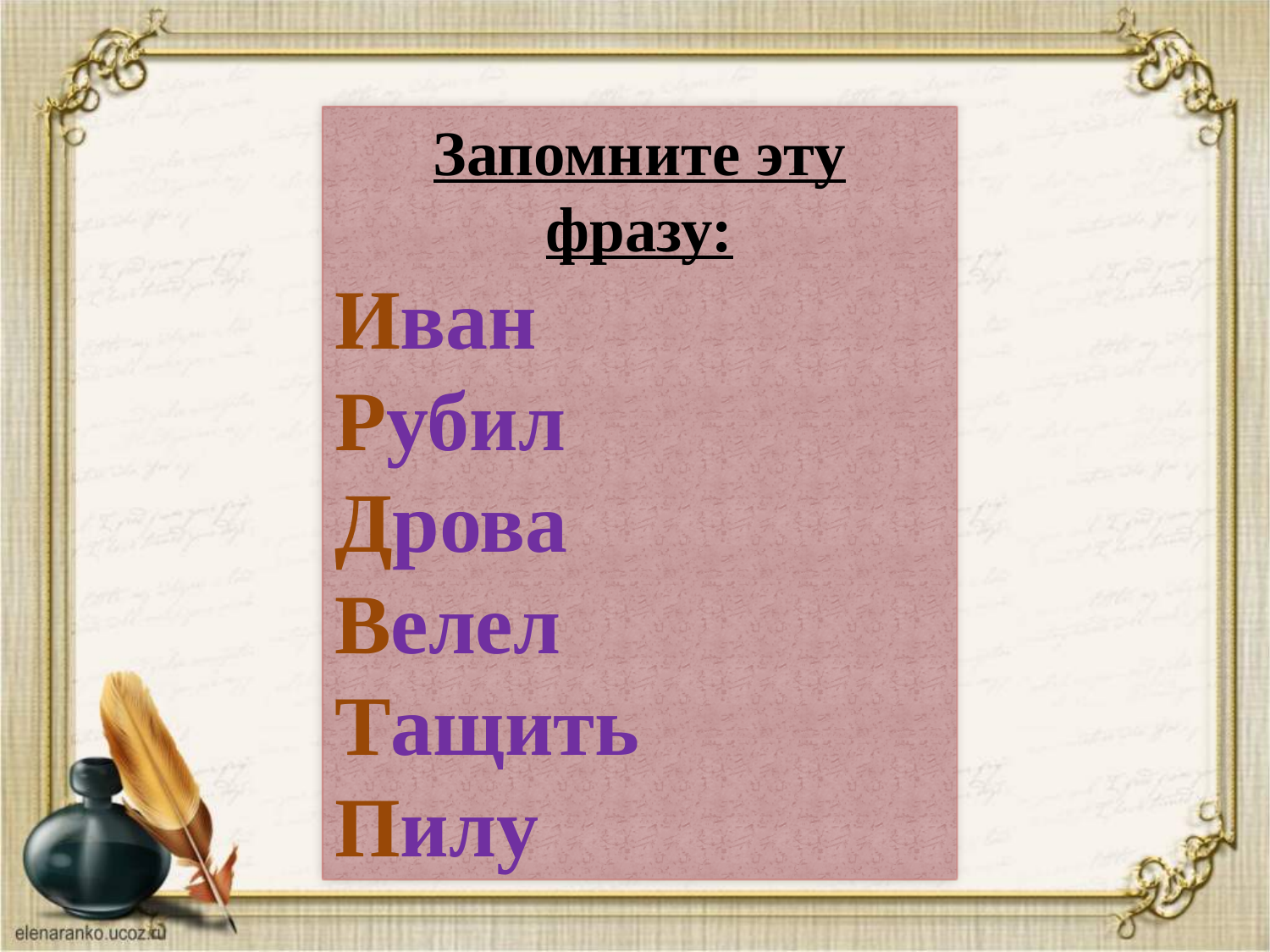

Запомните эту фразу:
Иван          Рубил          Дрова          Велел          Тащить          Пилу